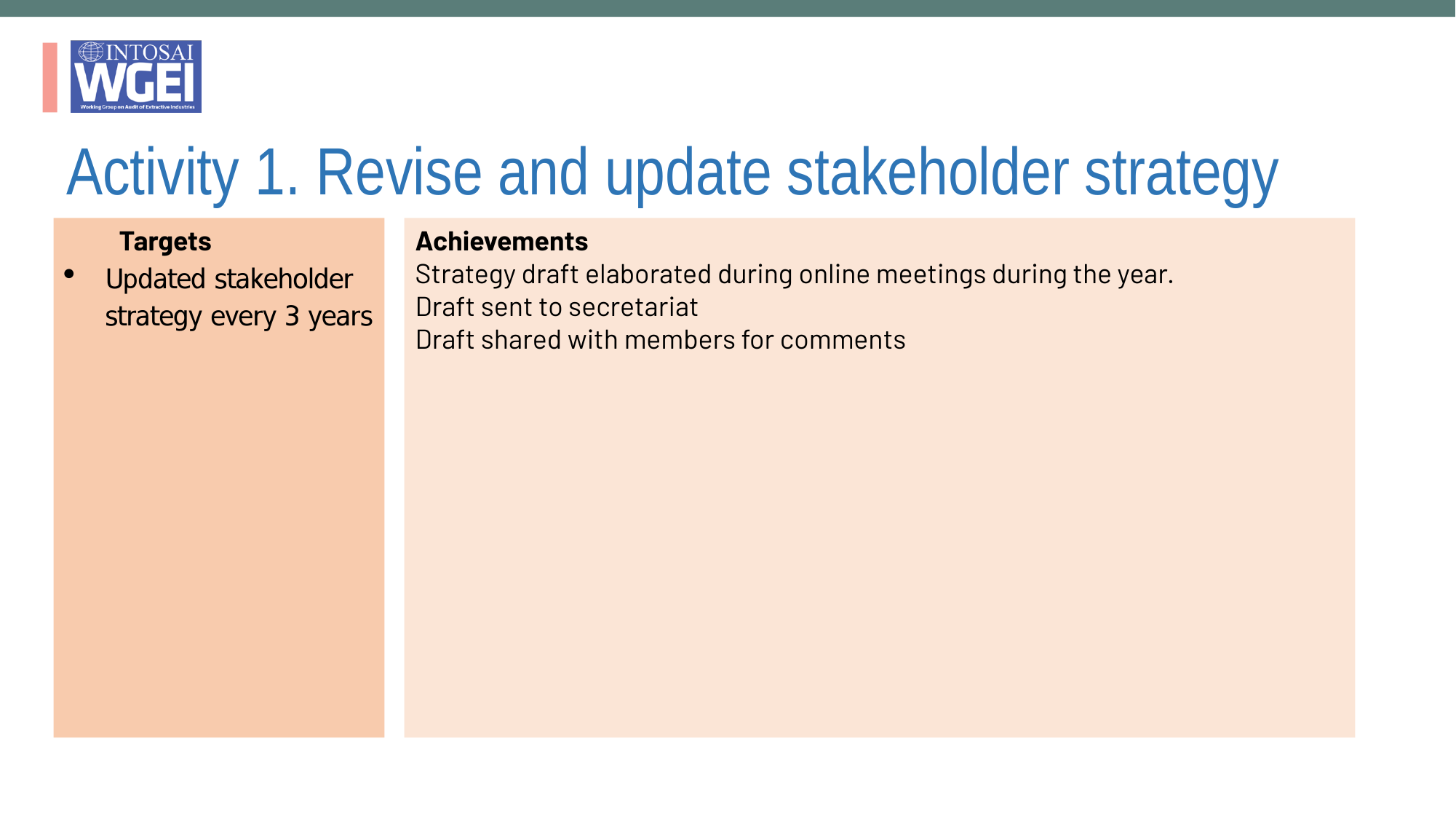

# Activity 1. Revise and update stakeholder strategy
Targets
Updated stakeholder strategy every 3 years

Achievements
Strategy draft elaborated during online meetings during the year.
Draft sent to secretariat
Draft shared with members for comments